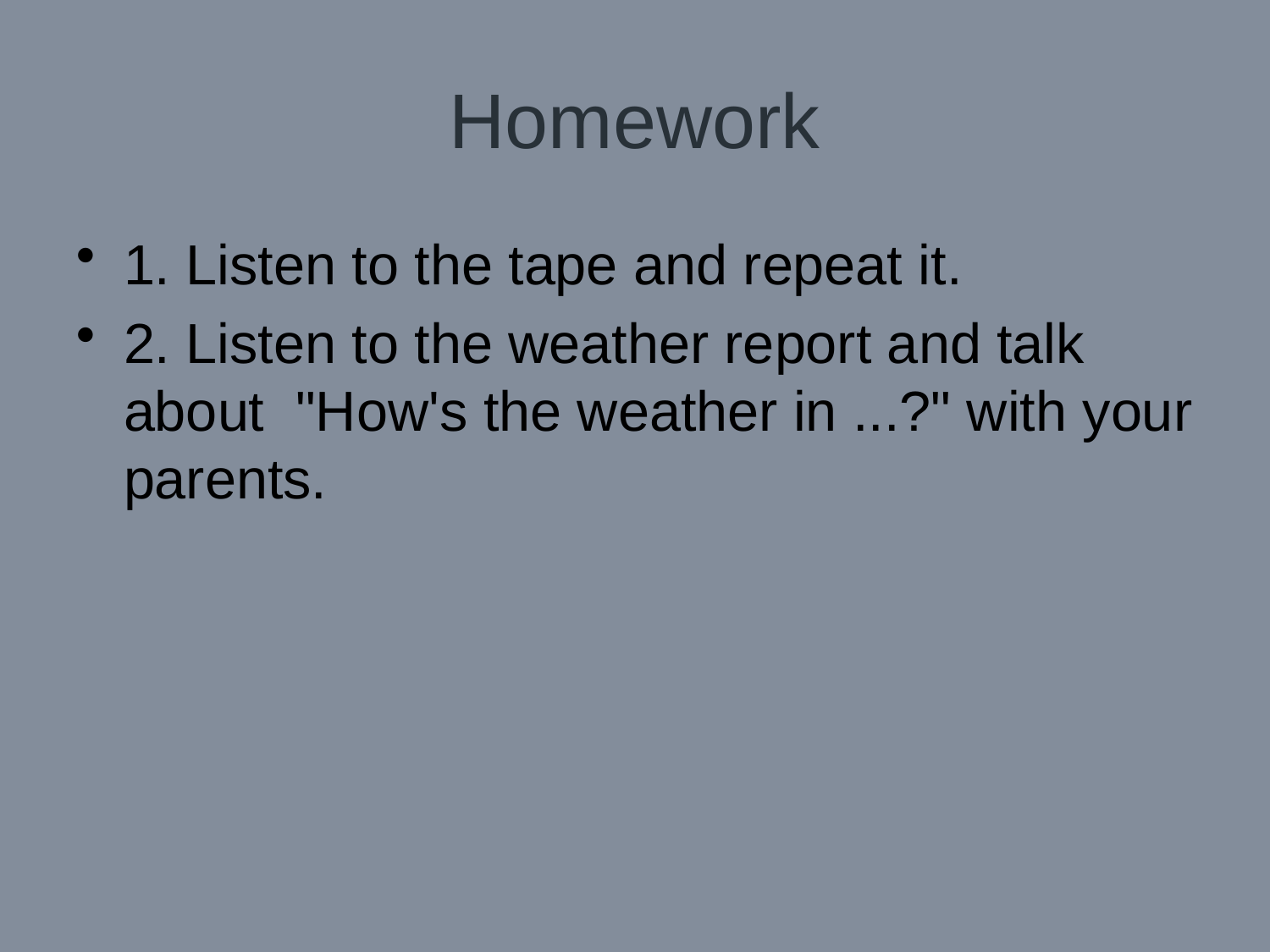

# Homework
1. Listen to the tape and repeat it.
2. Listen to the weather report and talk about  "How's the weather in ...?" with your parents.